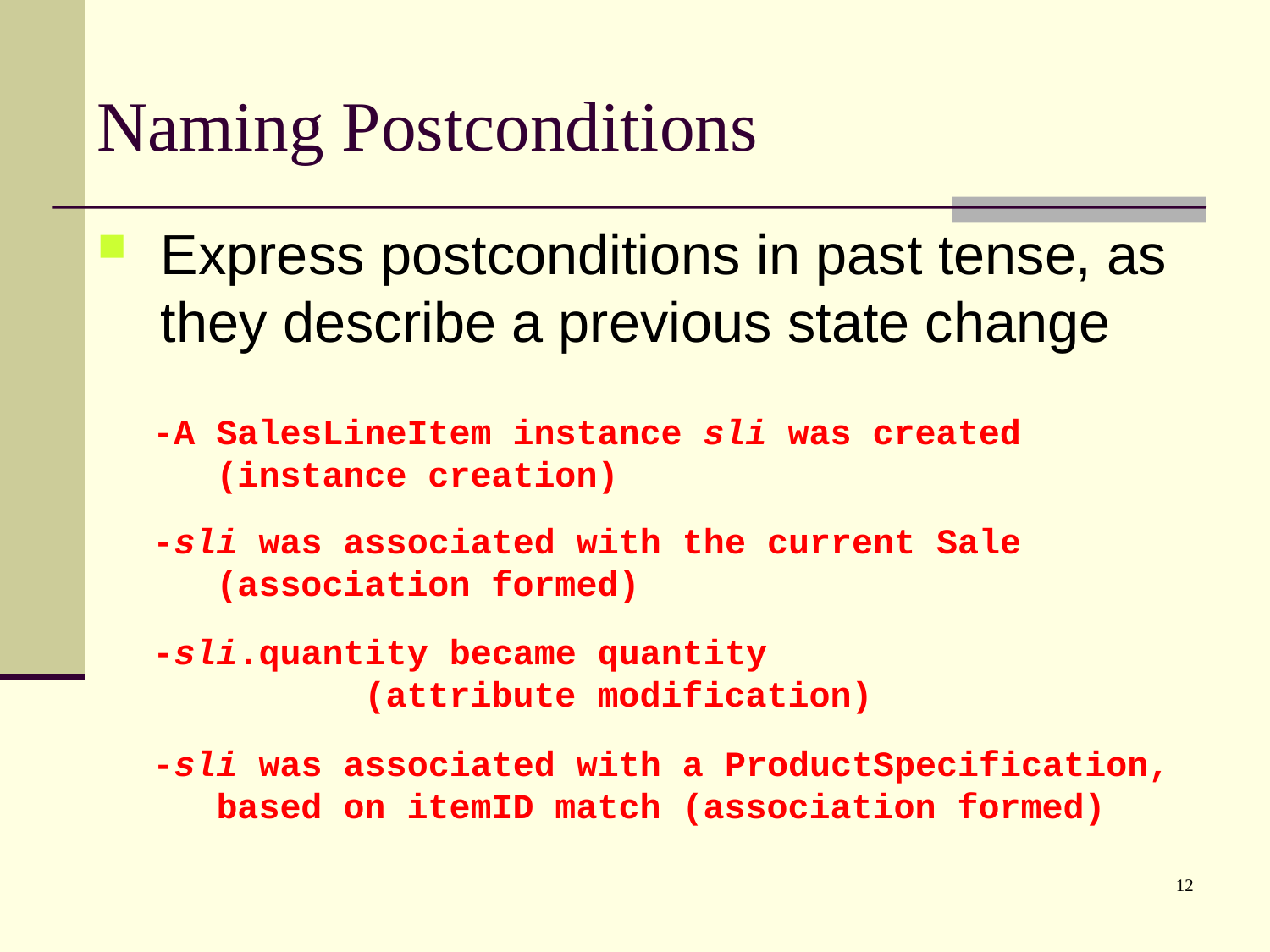

# Naming Postconditions
Express postconditions in past tense, as they describe a previous state change

-A SalesLineItem instance sli was created (instance creation)
-sli was associated with the current Sale (association formed)

-sli.quantity became quantity
	 (attribute modification)

-sli was associated with a ProductSpecification, based on itemID match (association formed)
12